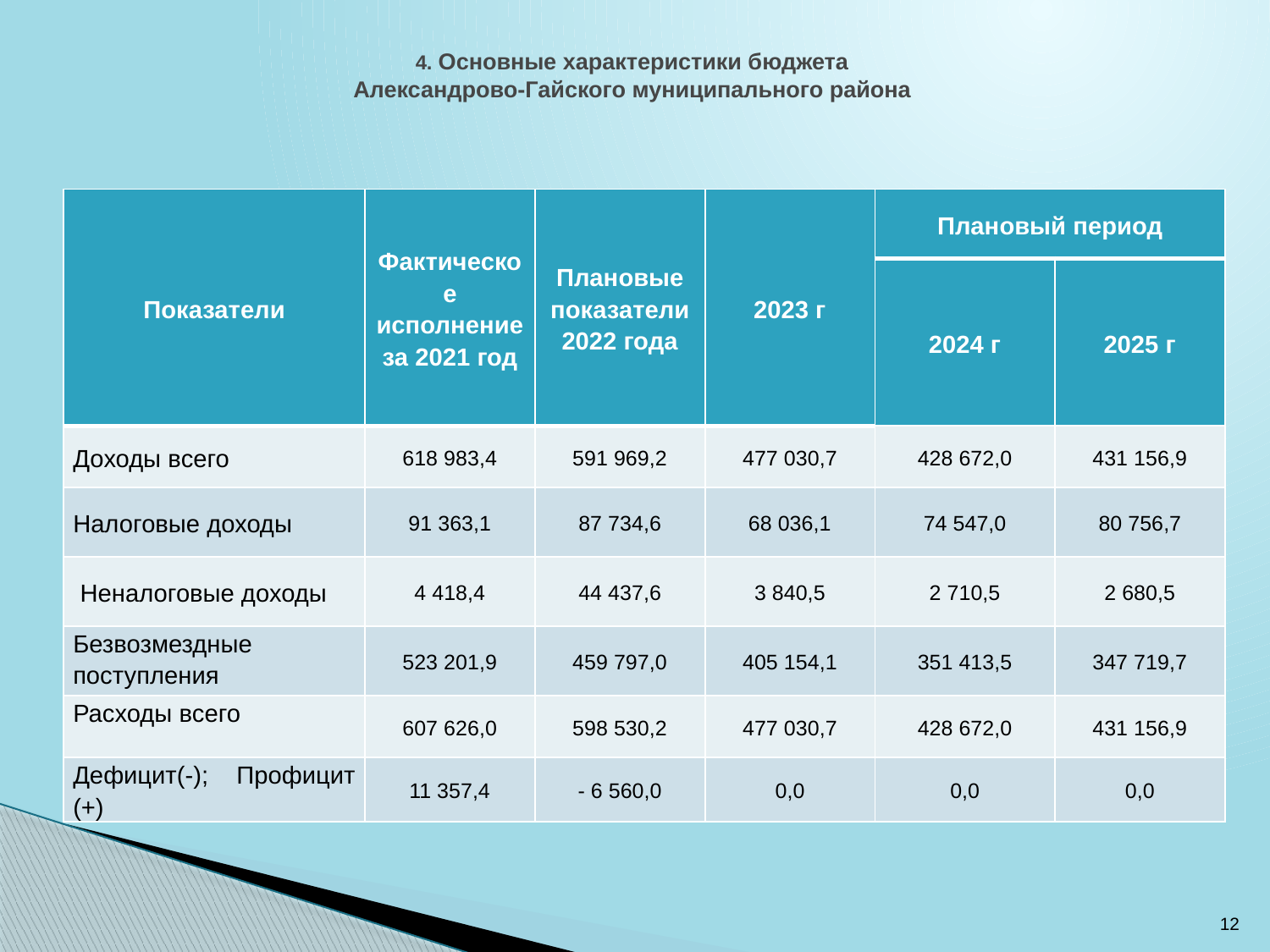

# 4. Основные характеристики бюджета Александрово-Гайского муниципального района
| Показатели | Фактическое исполнение за 2021 год | Плановые показатели 2022 года | 2023 г | Плановый период |  |
| --- | --- | --- | --- | --- | --- |
|  |  |  |  | 2024 г | 2025 г |
| Доходы всего | 618 983,4 | 591 969,2 | 477 030,7 | 428 672,0 | 431 156,9 |
| Налоговые доходы | 91 363,1 | 87 734,6 | 68 036,1 | 74 547,0 | 80 756,7 |
| Неналоговые доходы | 4 418,4 | 44 437,6 | 3 840,5 | 2 710,5 | 2 680,5 |
| Безвозмездные поступления | 523 201,9 | 459 797,0 | 405 154,1 | 351 413,5 | 347 719,7 |
| Расходы всего | 607 626,0 | 598 530,2 | 477 030,7 | 428 672,0 | 431 156,9 |
| Дефицит(-); Профицит (+) | 11 357,4 | - 6 560,0 | 0,0 | 0,0 | 0,0 |
12